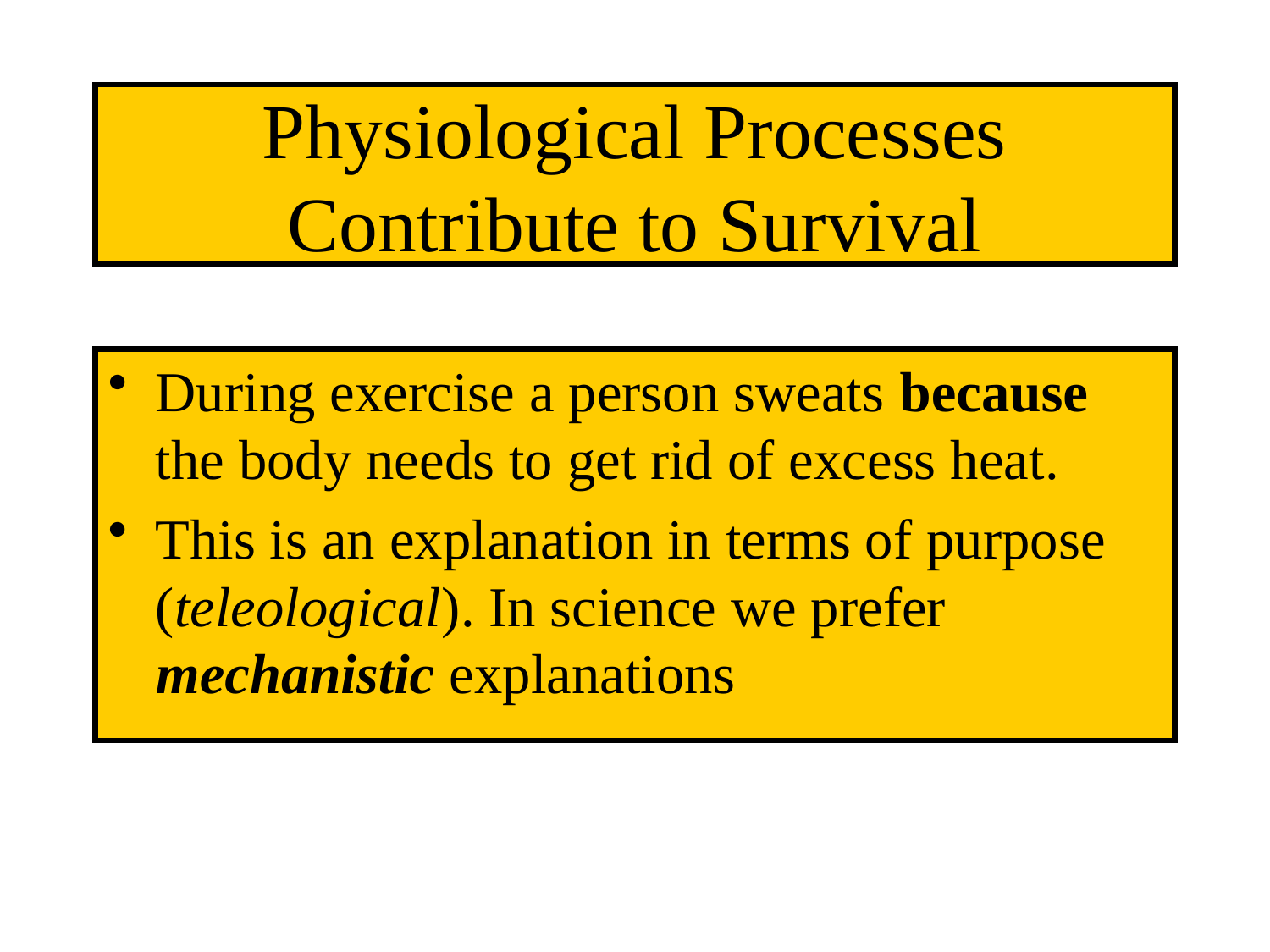

# Physiological Processes Contribute to Survival
During exercise a person sweats because the body needs to get rid of excess heat.
This is an explanation in terms of purpose (teleological). In science we prefer mechanistic explanations